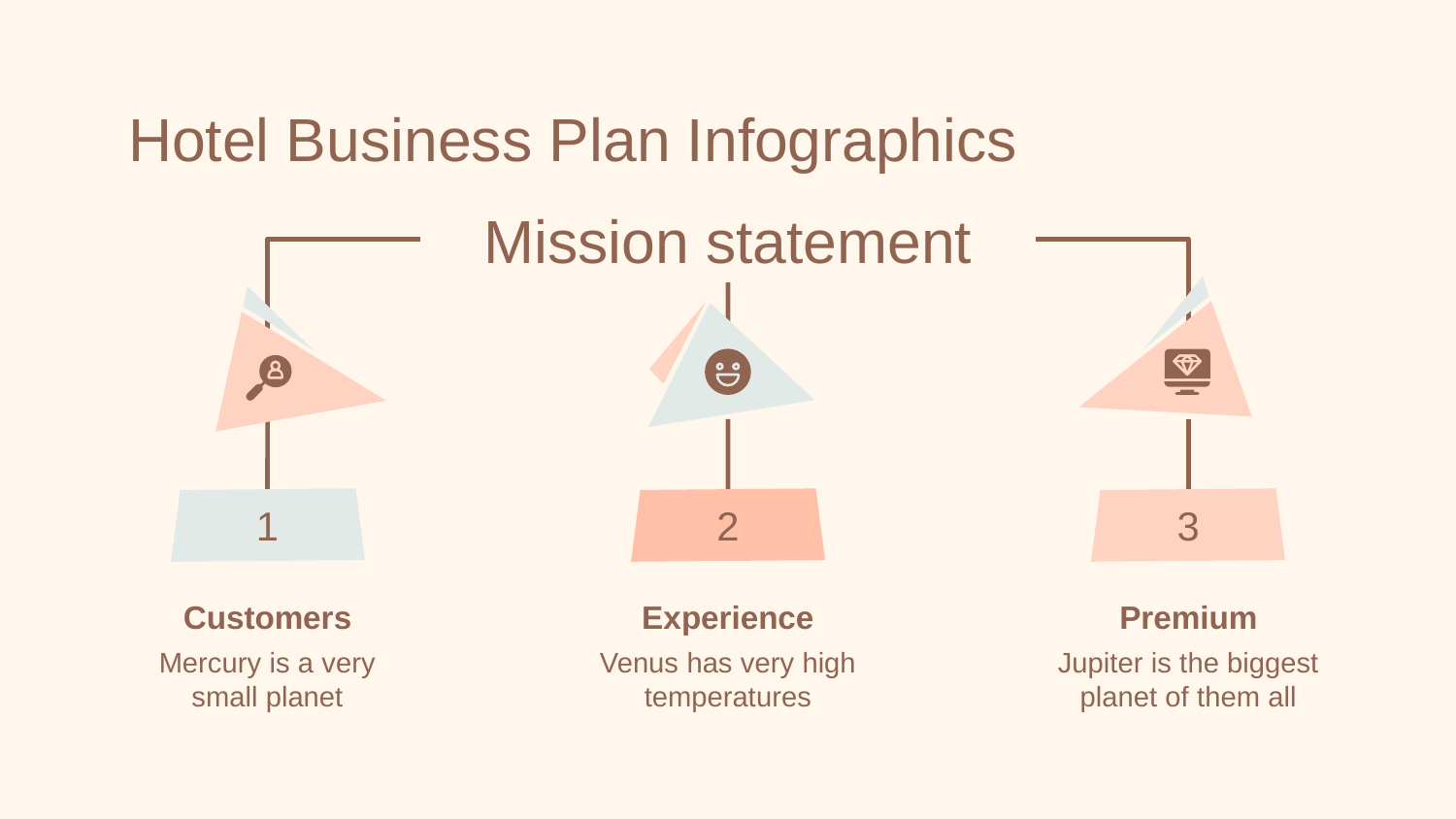

# Hotel Business Plan Infographics
Mission statement

1
Customers
Mercury is a very small planet

2
Experience
Venus has very high temperatures

3
Premium
Jupiter is the biggest planet of them all